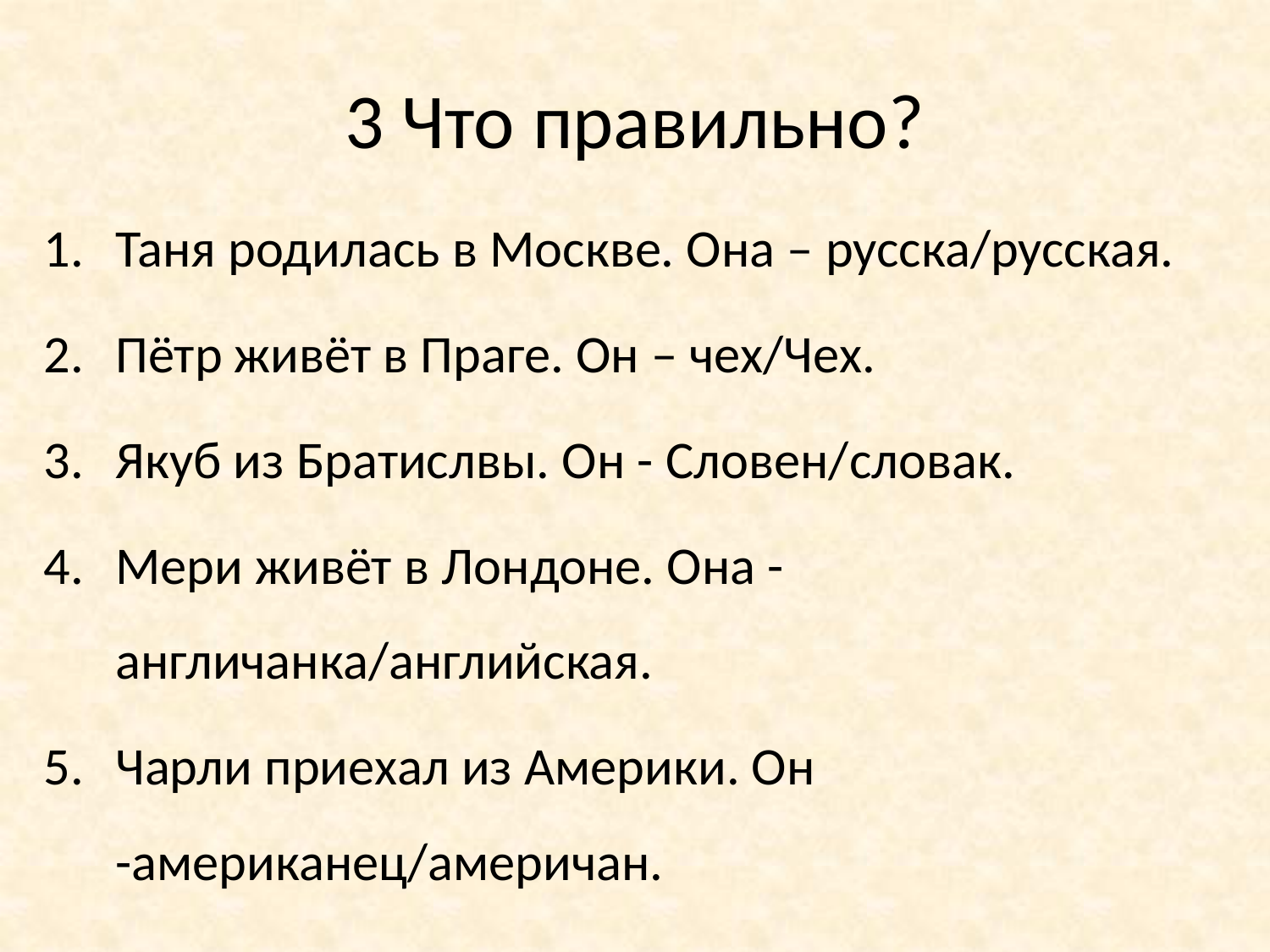

# 3 Что правильно?
Таня родилась в Москве. Она – русска/русская.
Пётр живёт в Праге. Он – чех/Чех.
Якуб из Братислвы. Он - Словен/словак.
Мери живёт в Лондоне. Она - англичанка/английская.
Чарли приехал из Америки. Он -американец/америчан.